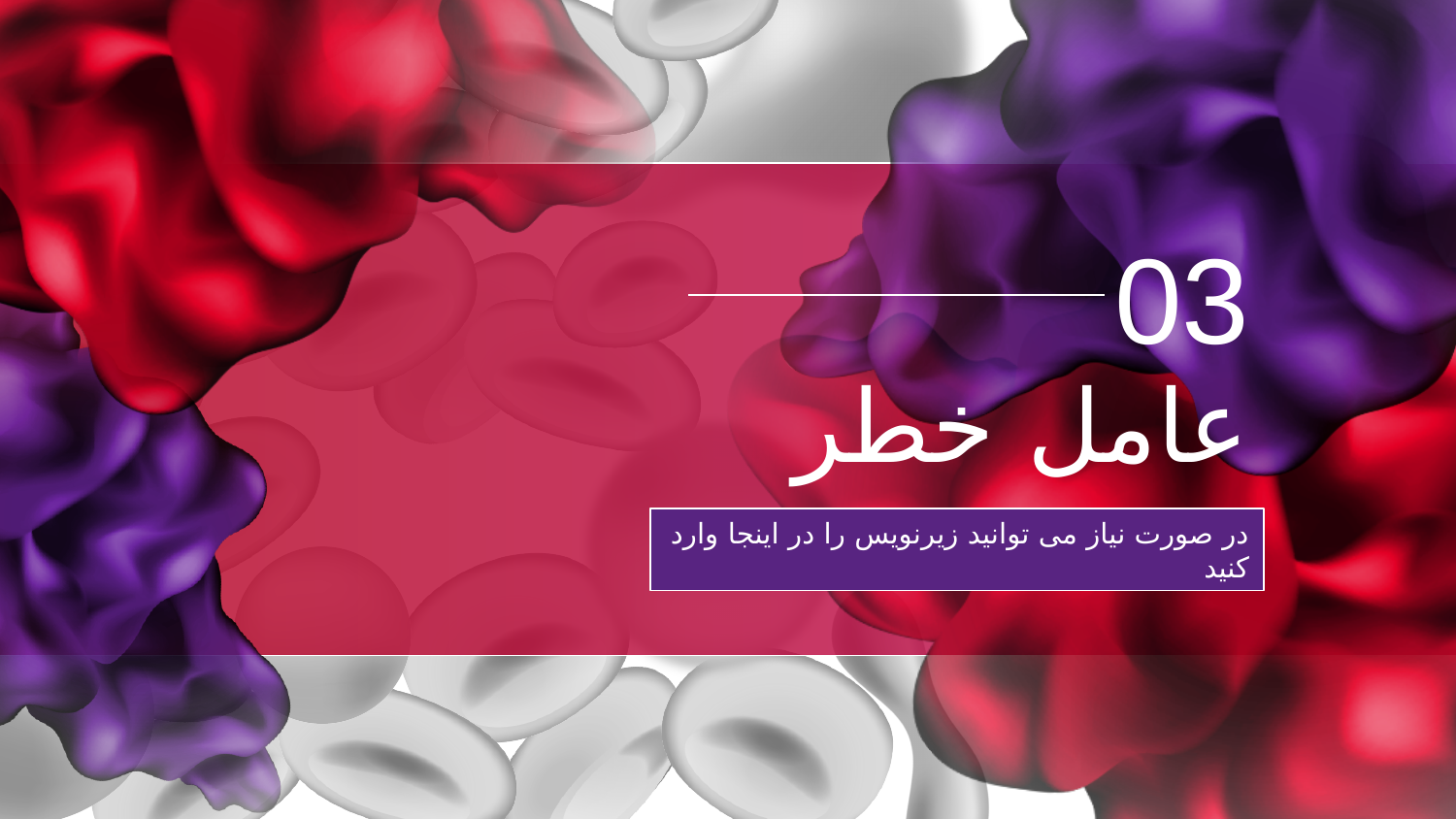

03
# عامل خطر
در صورت نیاز می توانید زیرنویس را در اینجا وارد کنید